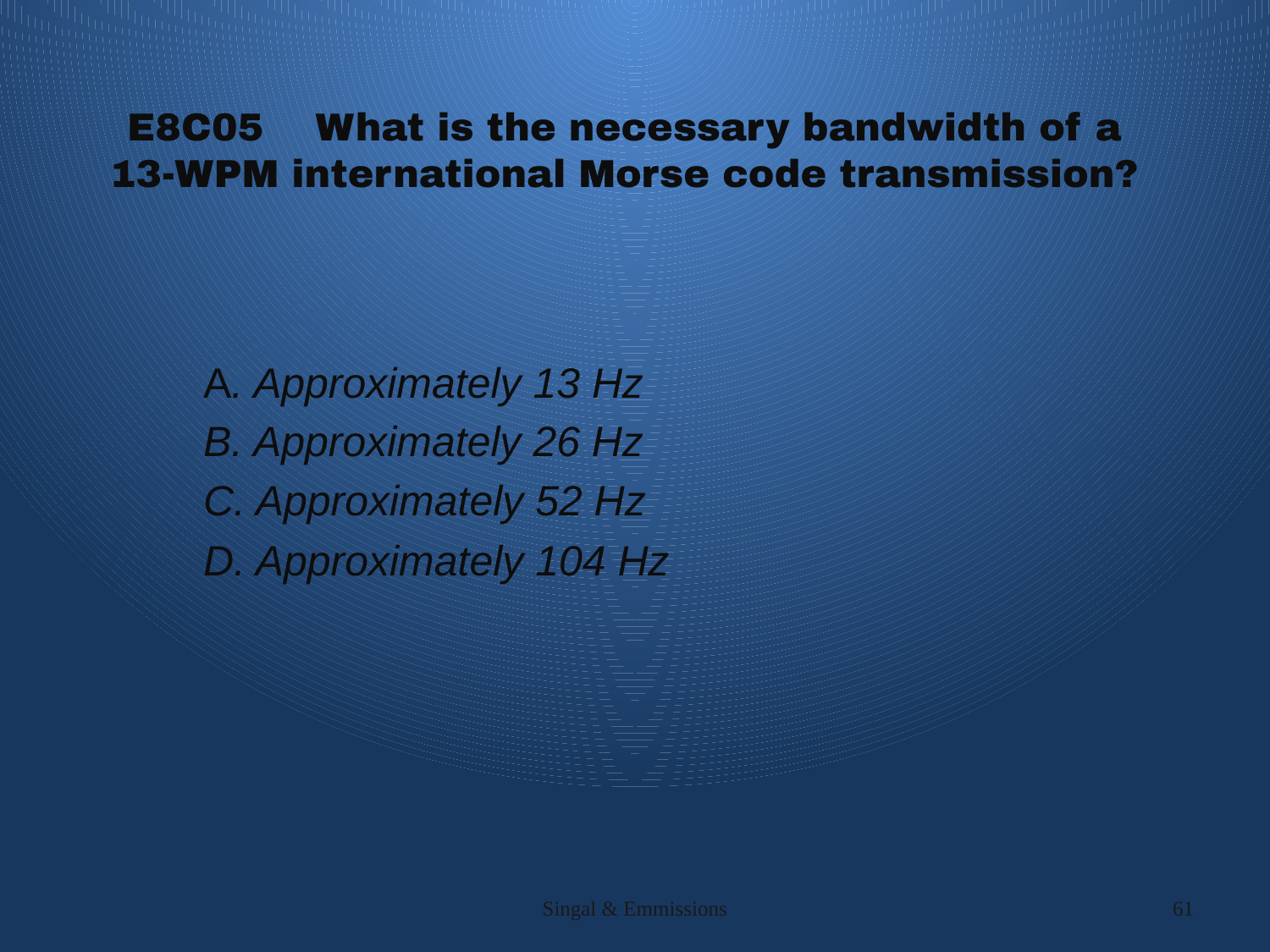

# E8C05    What is the necessary bandwidth of a 13-WPM international Morse code transmission?
A. Approximately 13 Hz
B. Approximately 26 Hz
C. Approximately 52 Hz
D. Approximately 104 Hz
Singal & Emmissions
61